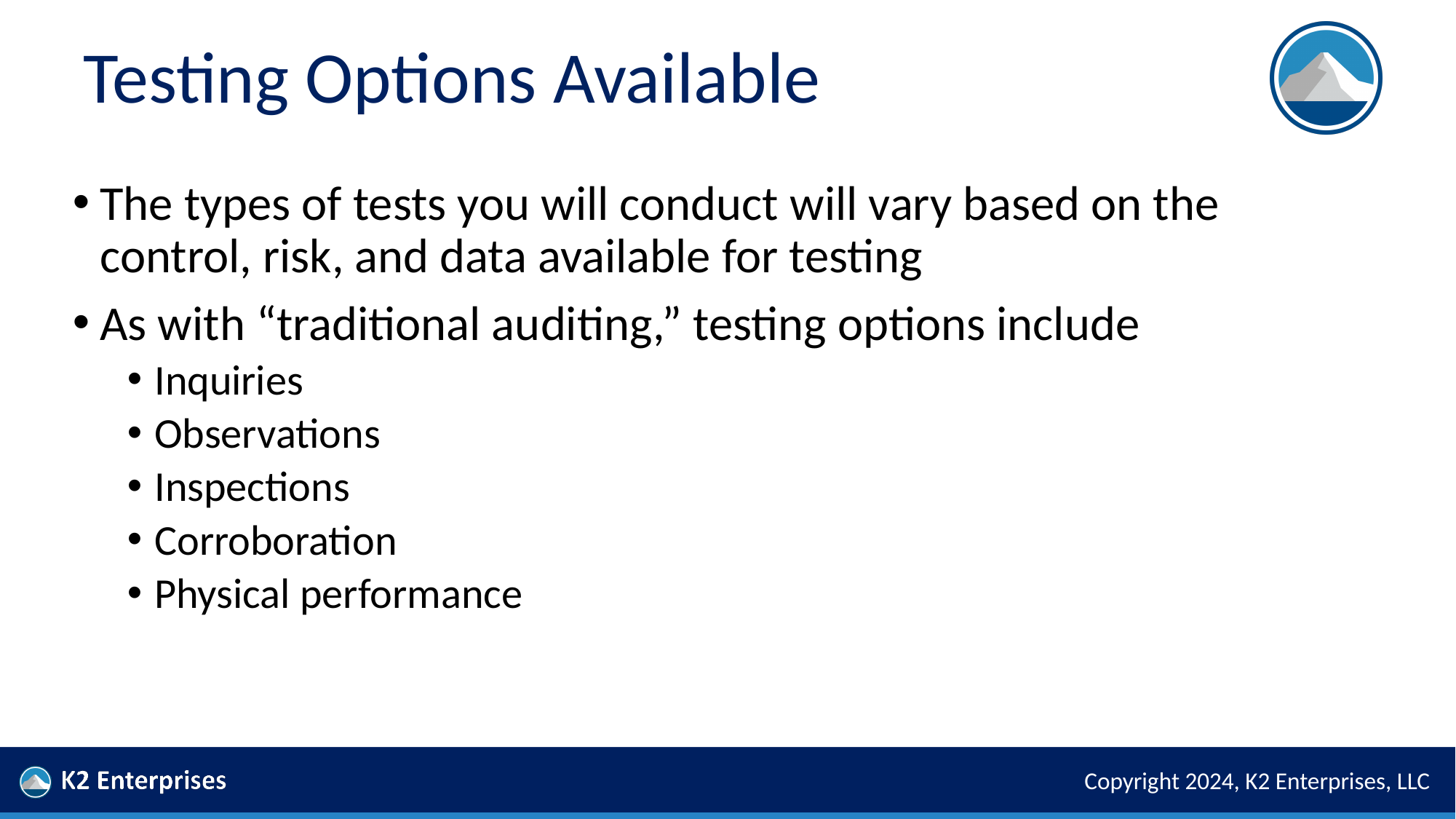

# Testing Options Available
The types of tests you will conduct will vary based on the control, risk, and data available for testing
As with “traditional auditing,” testing options include
Inquiries
Observations
Inspections
Corroboration
Physical performance